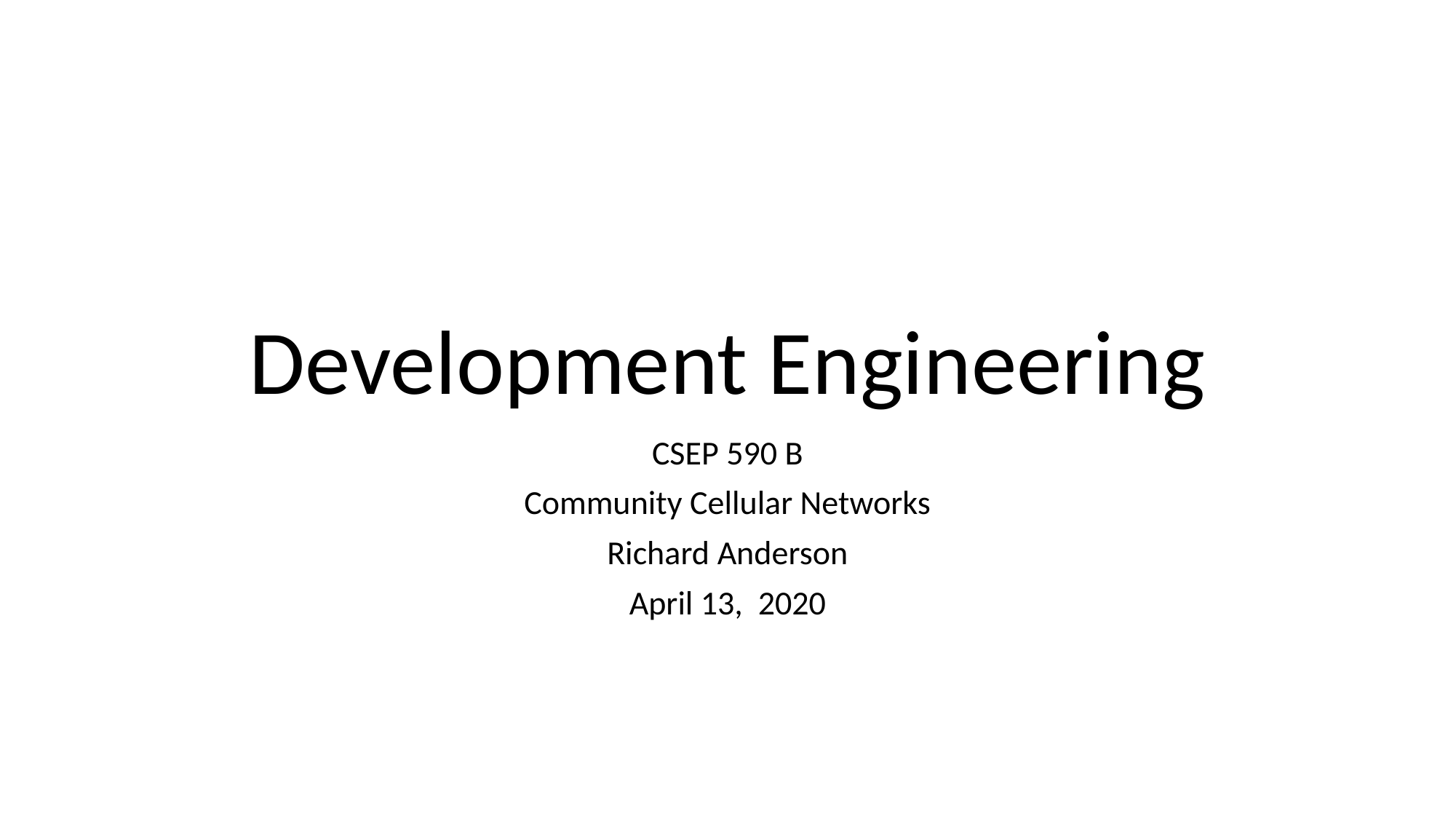

# Development Engineering
CSEP 590 B
Community Cellular Networks
Richard Anderson
April 13,  2020